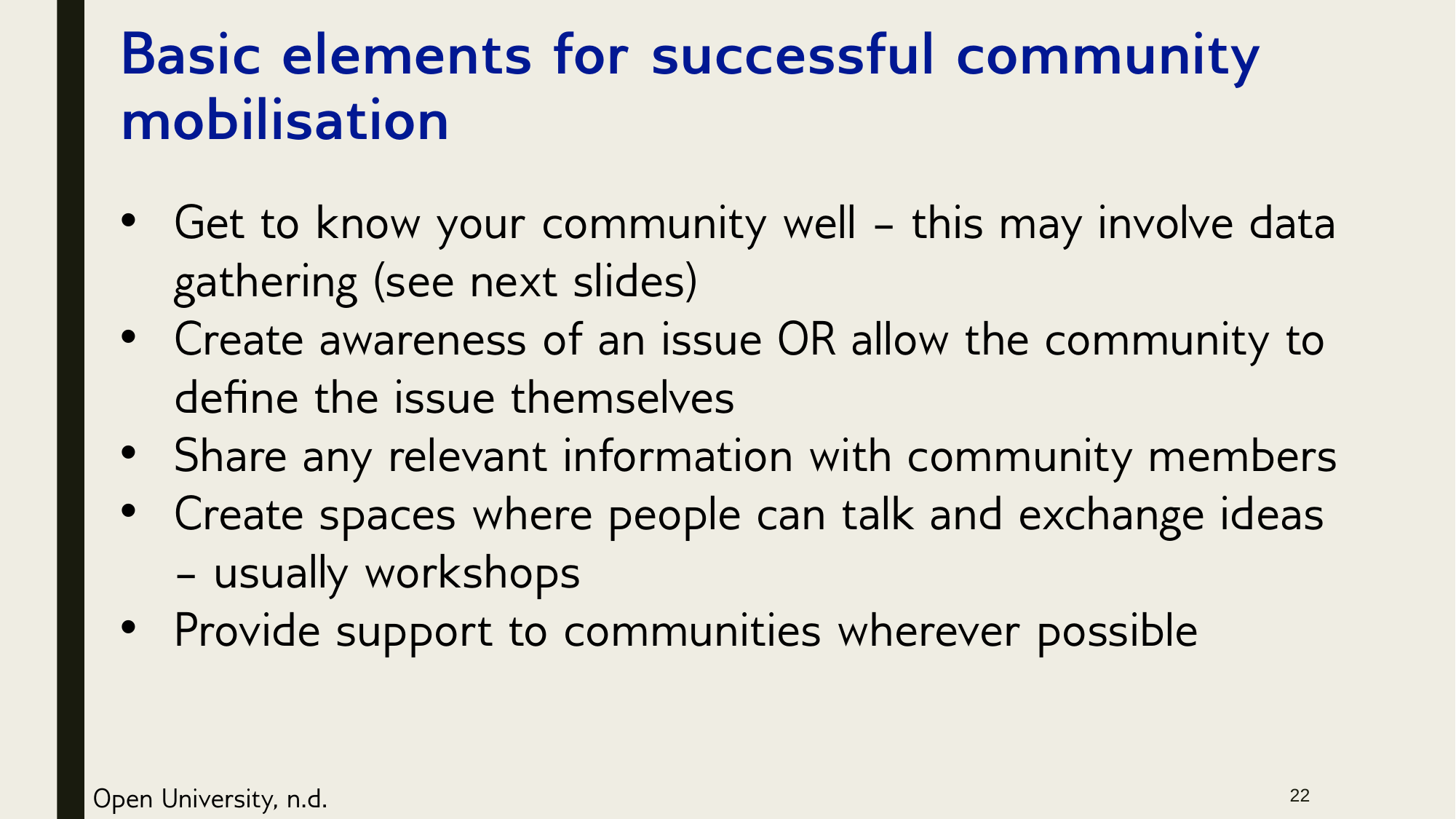

# Basic elements for successful community mobilisation
Get to know your community well – this may involve data gathering (see next slides)
Create awareness of an issue OR allow the community to define the issue themselves
Share any relevant information with community members
Create spaces where people can talk and exchange ideas – usually workshops
Provide support to communities wherever possible
22
Open University, n.d.